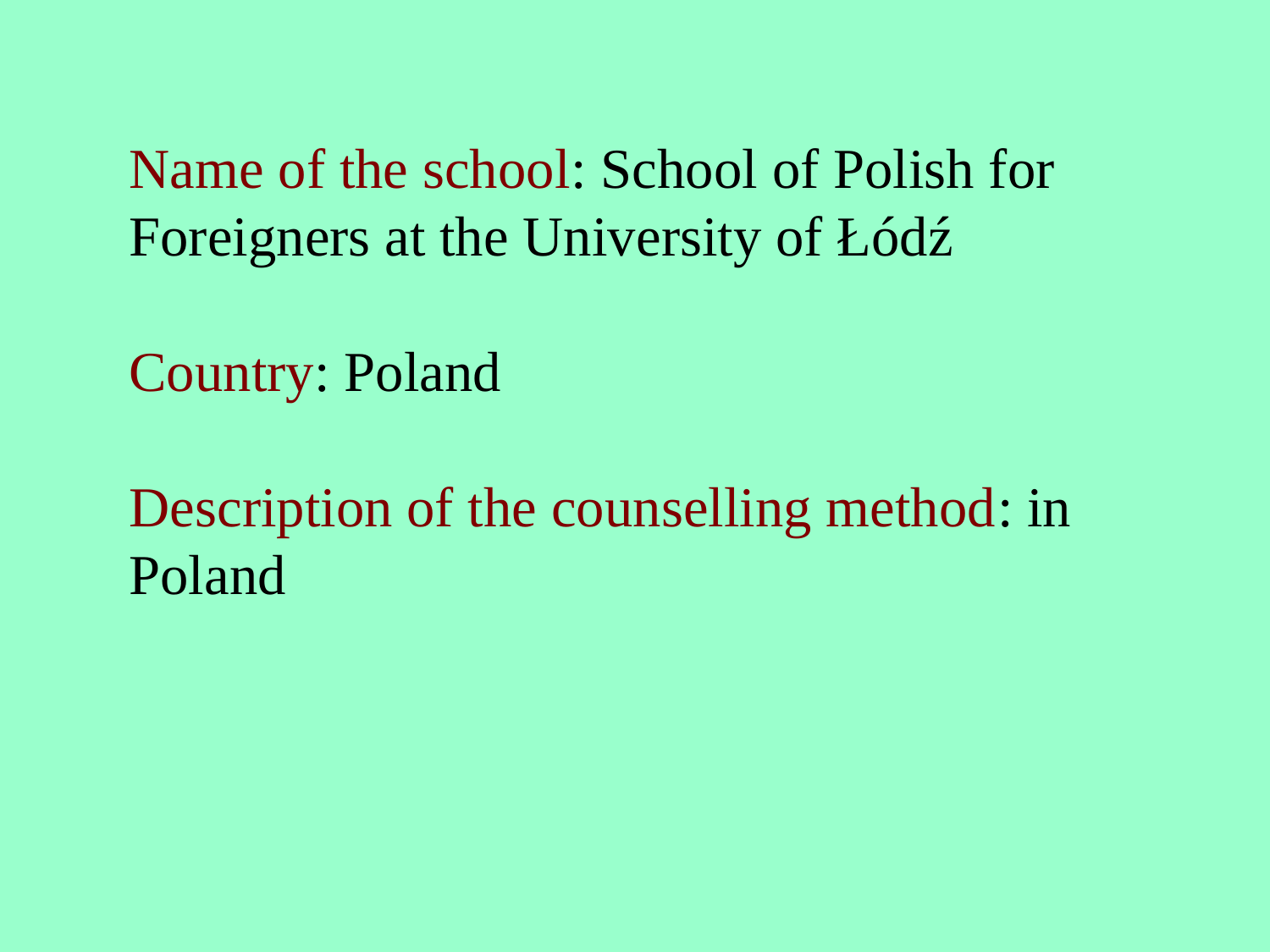

# Name of the school: School of Polish for Foreigners at the University of Łódź Country: Poland Description of the counselling method: in Poland